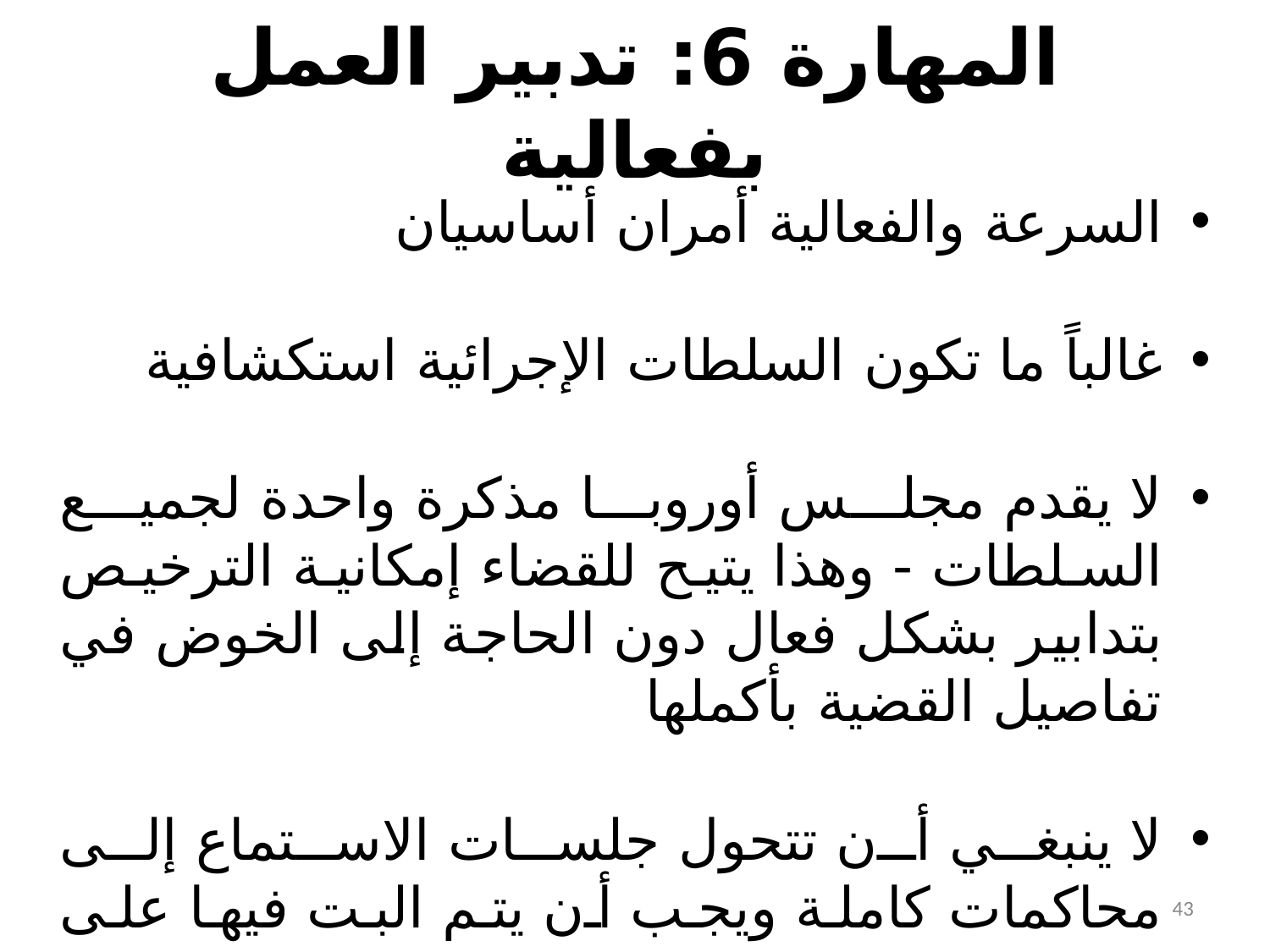

# المهارة 6: تدبير العمل بفعالية
السرعة والفعالية أمران أساسيان

غالباً ما تكون السلطات الإجرائية استكشافية

لا يقدم مجلس أوروبا مذكرة واحدة لجميع السلطات - وهذا يتيح للقضاء إمكانية الترخيص بتدابير بشكل فعال دون الحاجة إلى الخوض في تفاصيل القضية بأكملها

لا ينبغي أن تتحول جلسات الاستماع إلى محاكمات كاملة ويجب أن يتم البت فيها على وجه السرعة
43